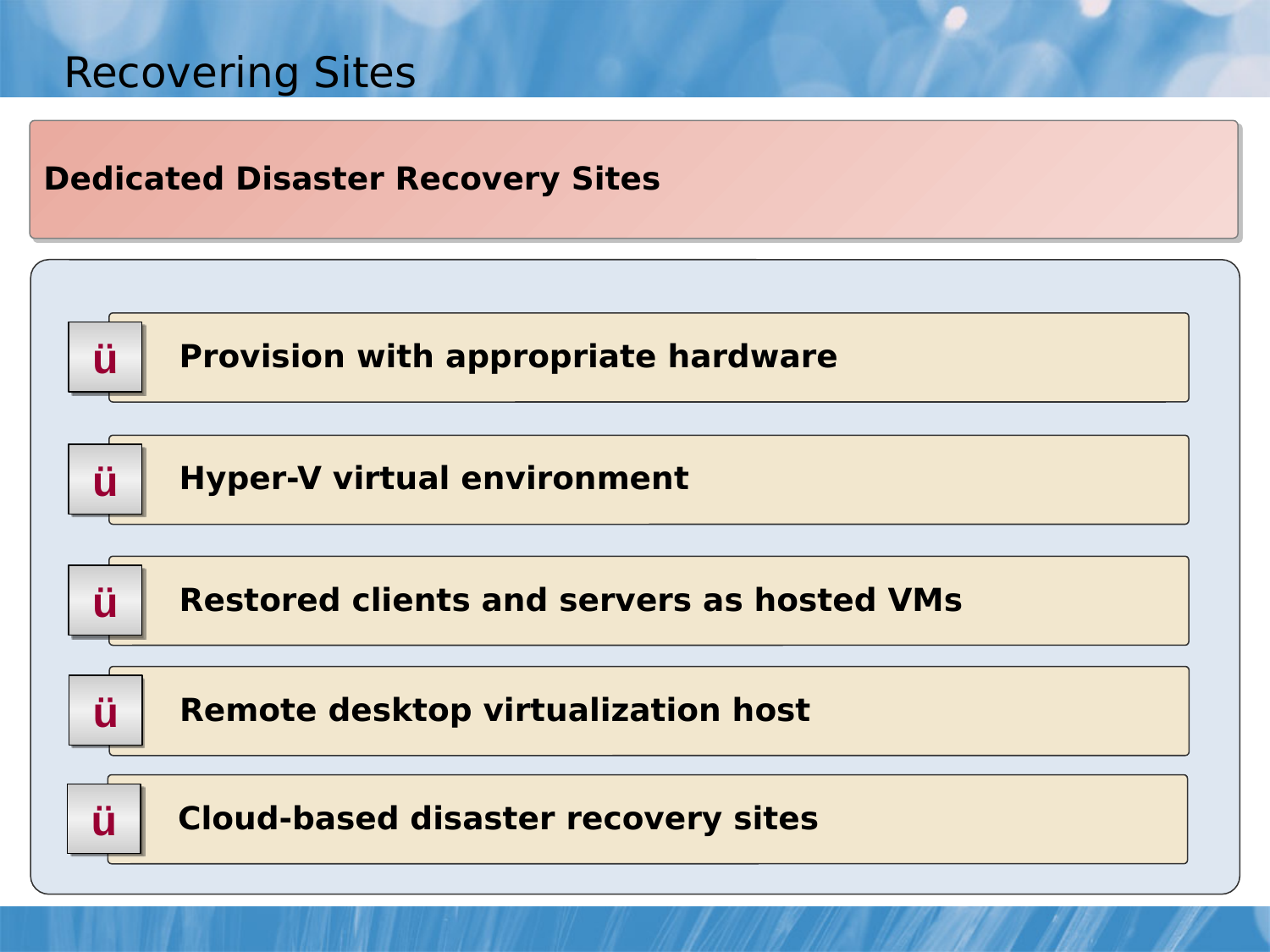

# Recovering Sites
Dedicated Disaster Recovery Sites

	   Provision with appropriate hardware
ü
  	   Hyper-V virtual environment
ü
	   Restored clients and servers as hosted VMs
ü
	   Remote desktop virtualization host
ü
	   Cloud-based disaster recovery sites
ü